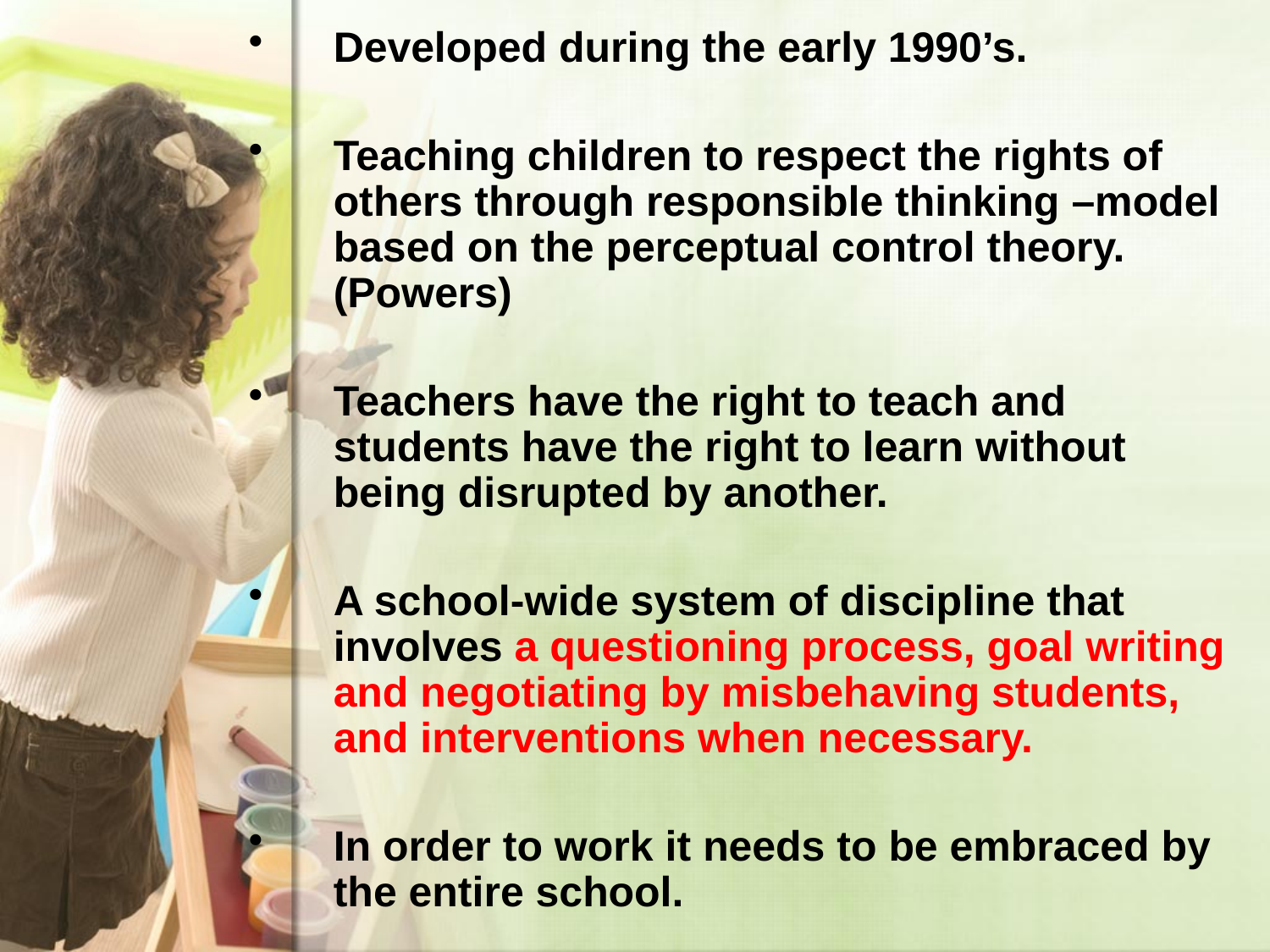

Developed during the early 1990’s.

Teaching children to respect the rights of others through responsible thinking –model based on the perceptual control theory. (Powers)

Teachers have the right to teach and students have the right to learn without being disrupted by another.

A school-wide system of discipline that involves a questioning process, goal writing and negotiating by misbehaving students, and interventions when necessary.

In order to work it needs to be embraced by the entire school.